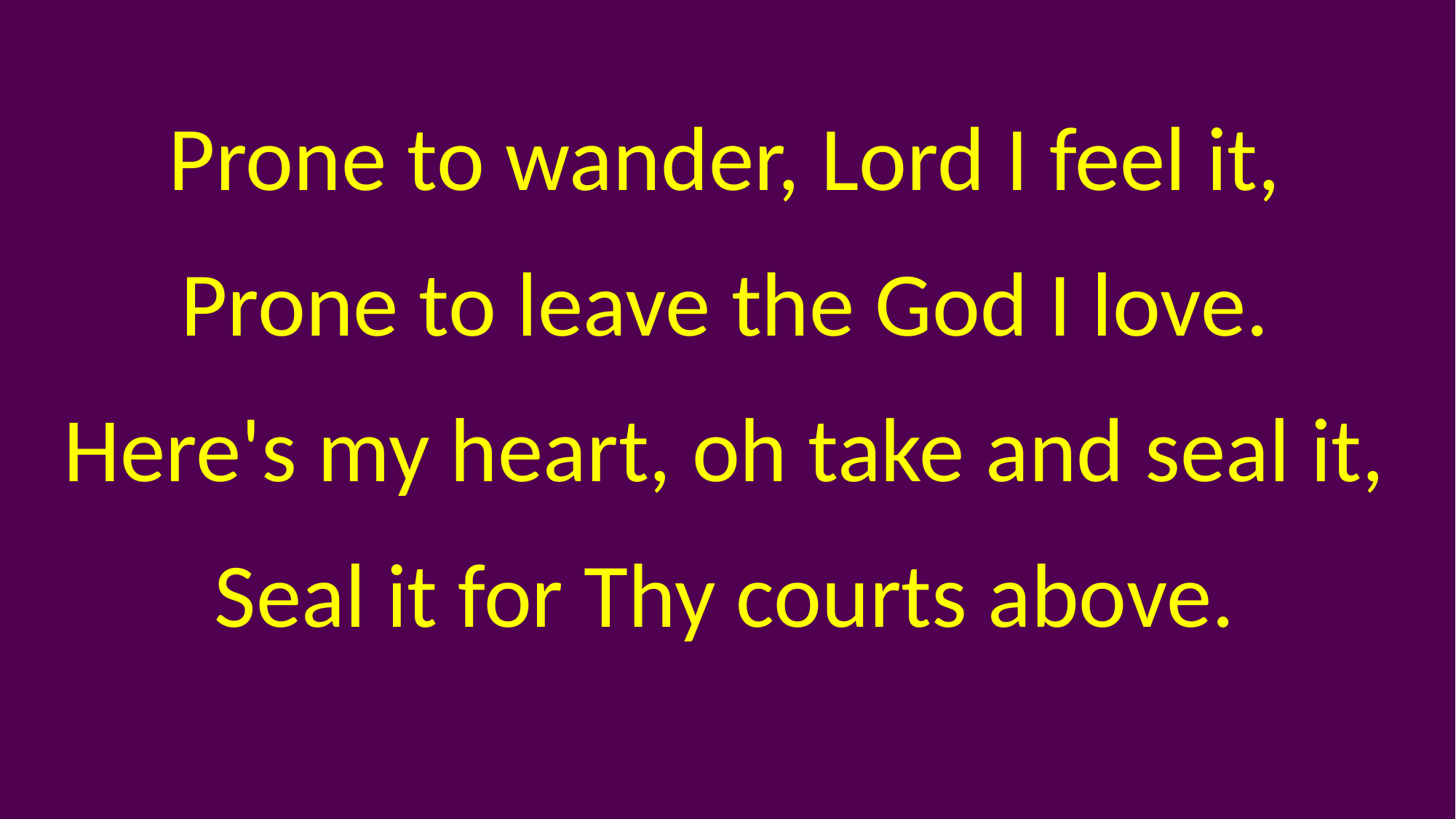

Prone to wander, Lord I feel it,
Prone to leave the God I love.
Here's my heart, oh take and seal it,
Seal it for Thy courts above.